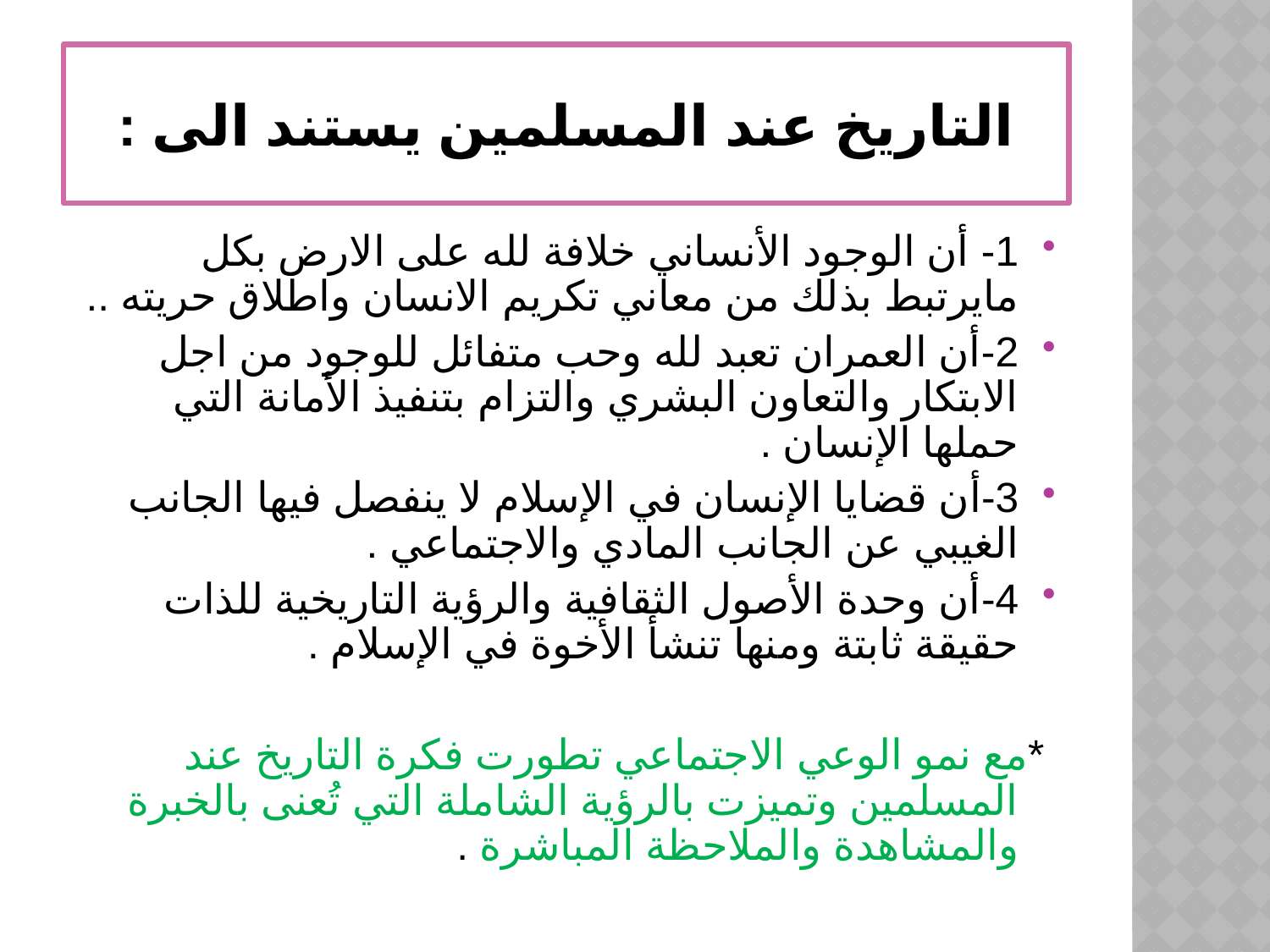

# التاريخ عند المسلمين يستند الى :
1- أن الوجود الأنساني خلافة لله على الارض بكل مايرتبط بذلك من معاني تكريم الانسان واطلاق حريته ..
2-أن العمران تعبد لله وحب متفائل للوجود من اجل الابتكار والتعاون البشري والتزام بتنفيذ الأمانة التي حملها الإنسان .
3-أن قضايا الإنسان في الإسلام لا ينفصل فيها الجانب الغيبي عن الجانب المادي والاجتماعي .
4-أن وحدة الأصول الثقافية والرؤية التاريخية للذات حقيقة ثابتة ومنها تنشأ الأخوة في الإسلام .

 *مع نمو الوعي الاجتماعي تطورت فكرة التاريخ عند المسلمين وتميزت بالرؤية الشاملة التي تُعنى بالخبرة والمشاهدة والملاحظة المباشرة .